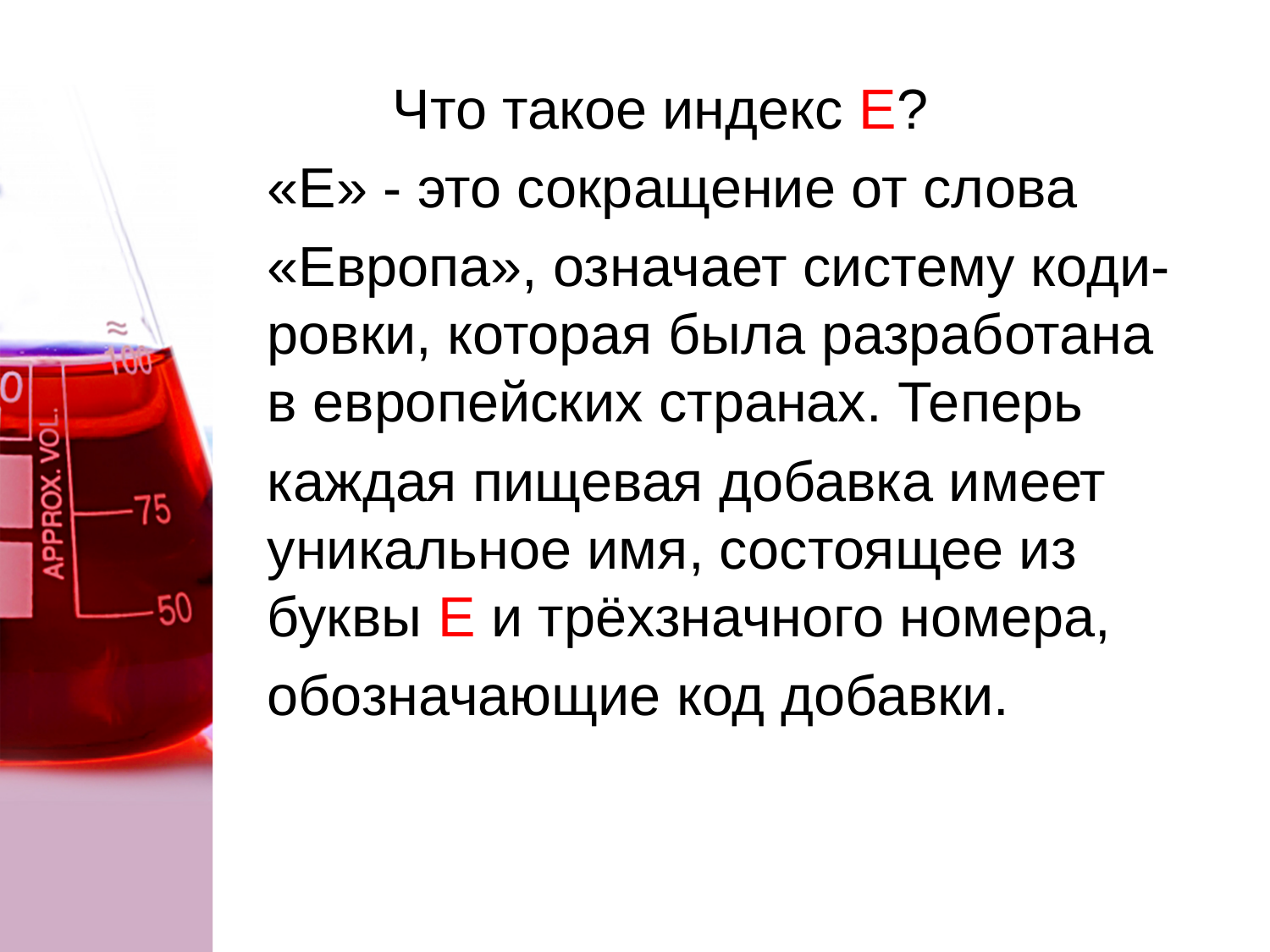

Что такое индекс Е?
«Е» - это сокращение от слова
«Европа», означает систему коди- ровки, которая была разработана в европейских странах. Теперь
каждая пищевая добавка имеет уникальное имя, состоящее из буквы Е и трёхзначного номера,
обозначающие код добавки.